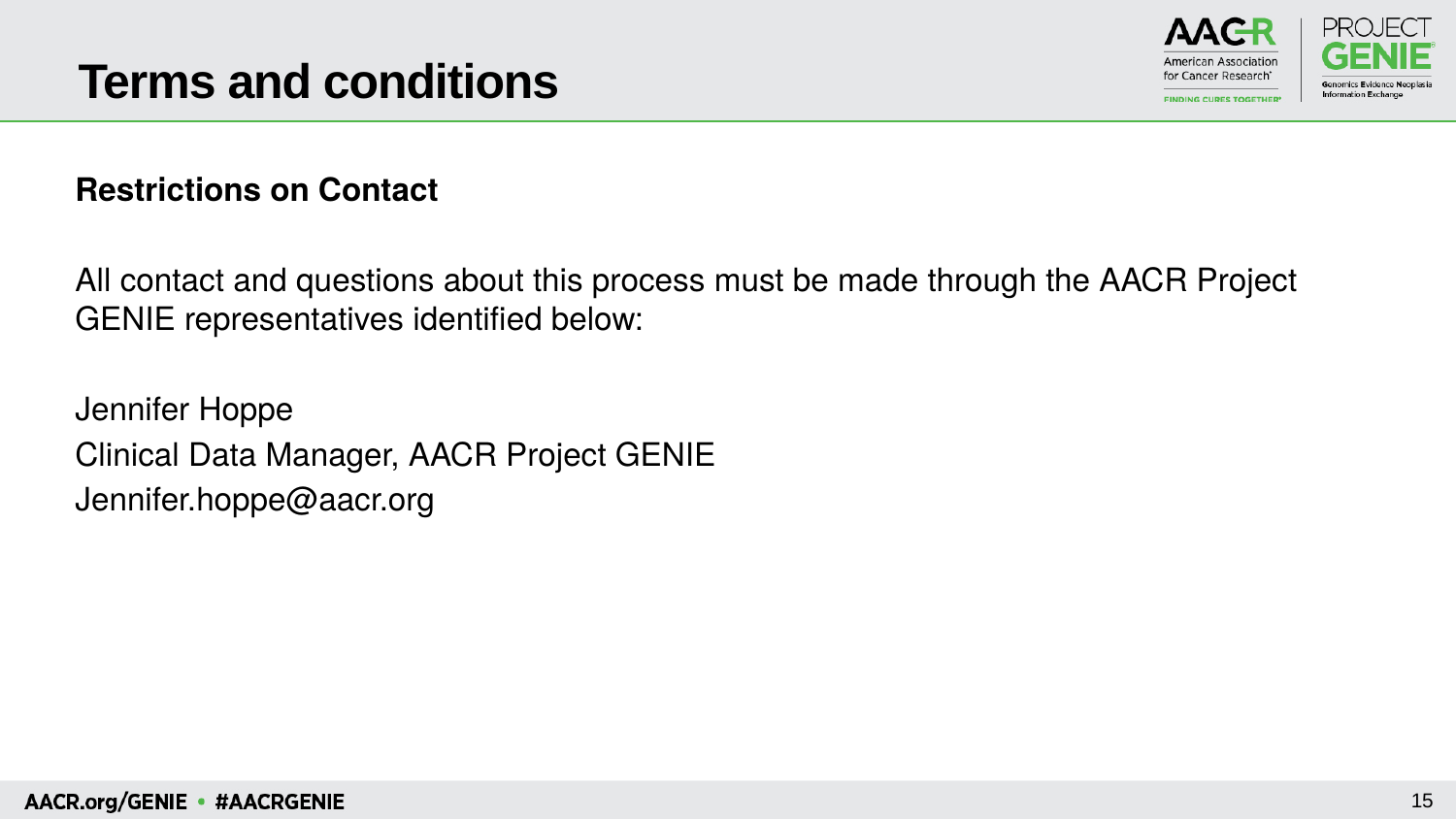

# Terms and conditions
Restrictions on Contact

All contact and questions about this process must be made through the AACR Project GENIE representatives identified below:

Jennifer Hoppe
Clinical Data Manager, AACR Project GENIE
Jennifer.hoppe@aacr.org